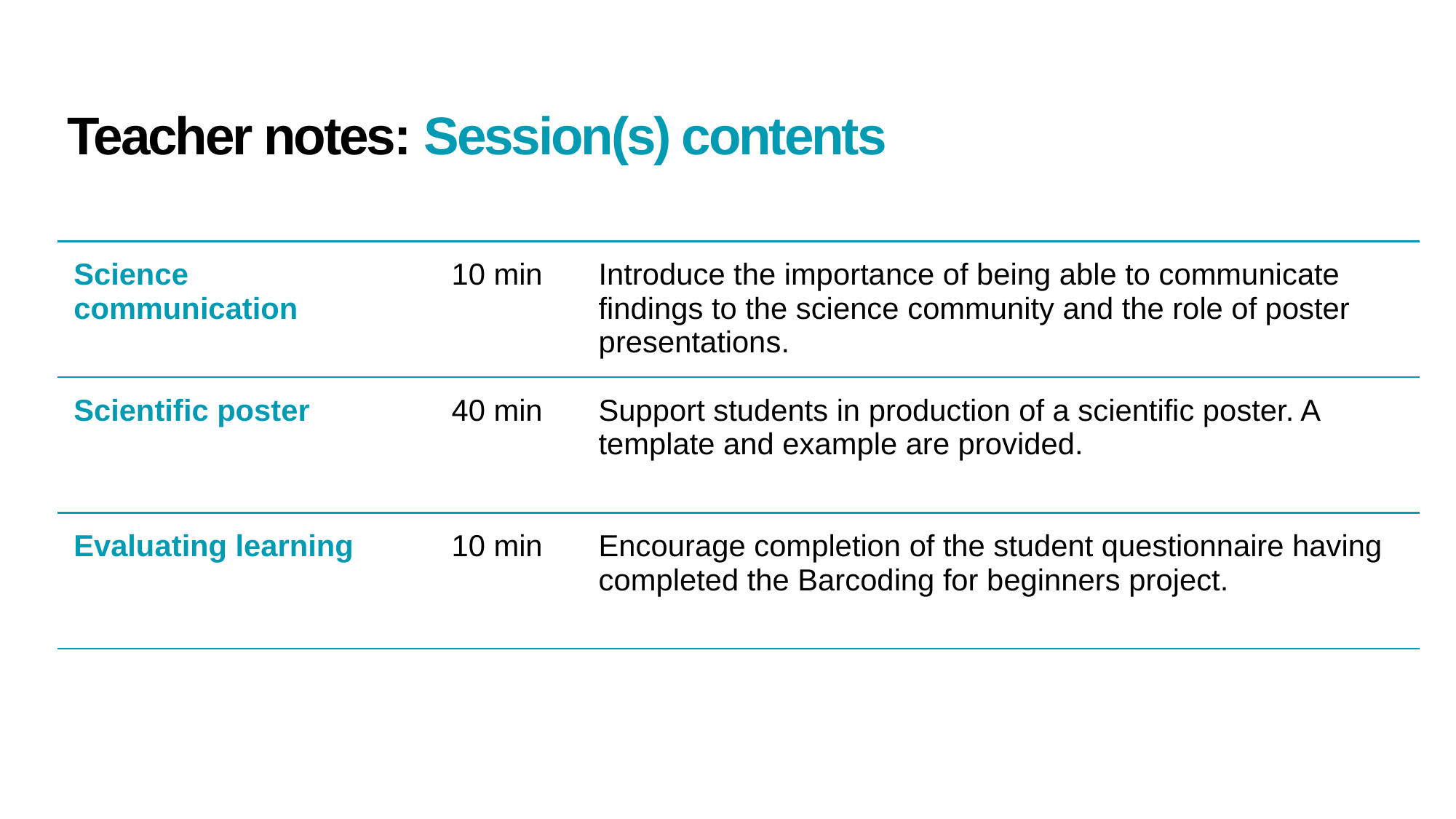

# Teacher notes: Session(s) contents
| Science communication | 10 min | Introduce the importance of being able to communicate findings to the science community and the role of poster presentations. |
| --- | --- | --- |
| Scientific poster | 40 min | Support students in production of a scientific poster. A template and example are provided. |
| Evaluating learning | 10 min | Encourage completion of the student questionnaire having completed the Barcoding for beginners project. |